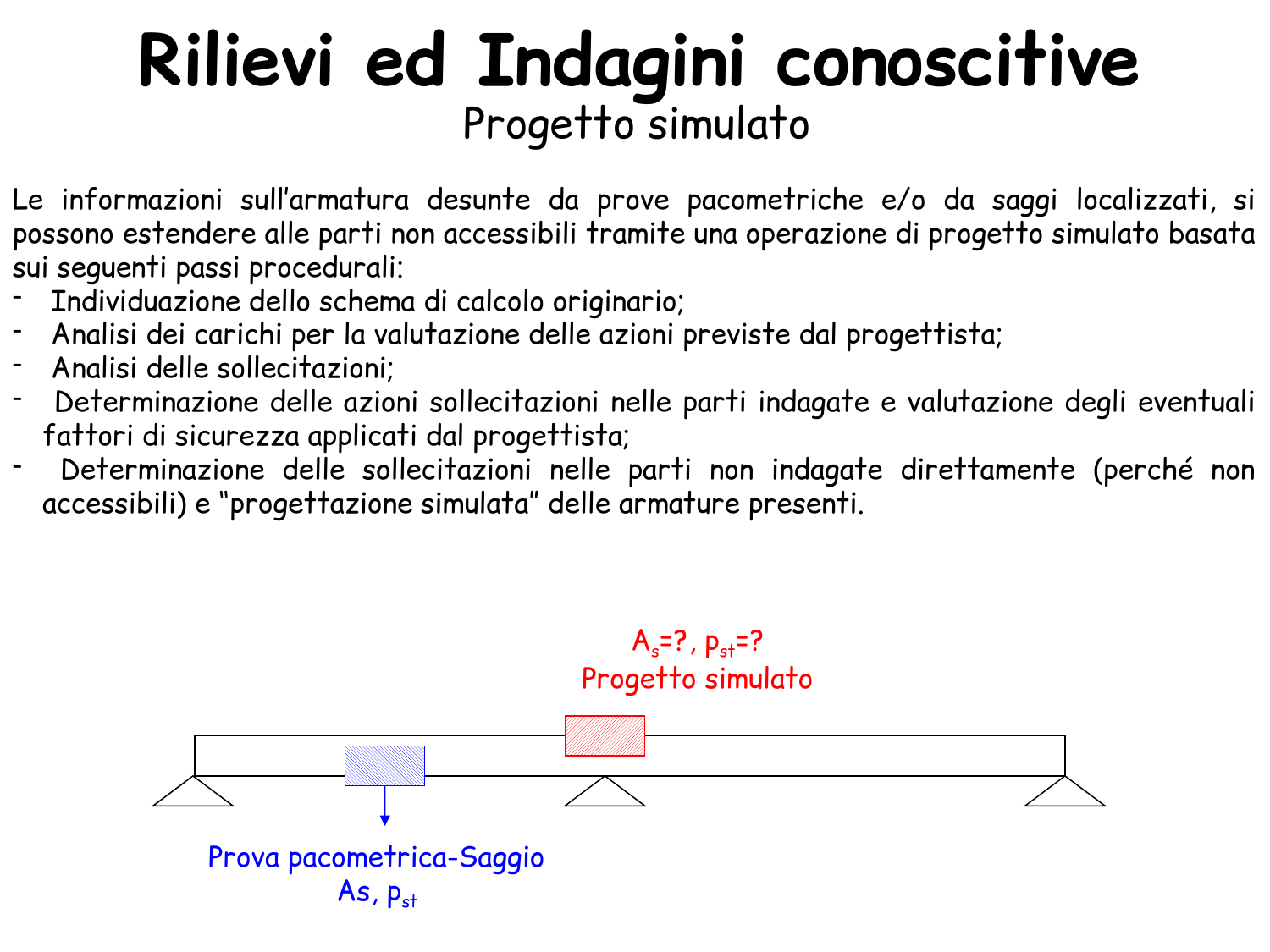

Rilievi ed Indagini conoscitive
Progetto simulato
Le informazioni sull’armatura desunte da prove pacometriche e/o da saggi localizzati, si possono estendere alle parti non accessibili tramite una operazione di progetto simulato basata sui seguenti passi procedurali:
 Individuazione dello schema di calcolo originario;
 Analisi dei carichi per la valutazione delle azioni previste dal progettista;
 Analisi delle sollecitazioni;
 Determinazione delle azioni sollecitazioni nelle parti indagate e valutazione degli eventuali fattori di sicurezza applicati dal progettista;
 Determinazione delle sollecitazioni nelle parti non indagate direttamente (perché non accessibili) e “progettazione simulata” delle armature presenti.
As=?, pst=?
Progetto simulato

Prova pacometrica-Saggio
As, pst